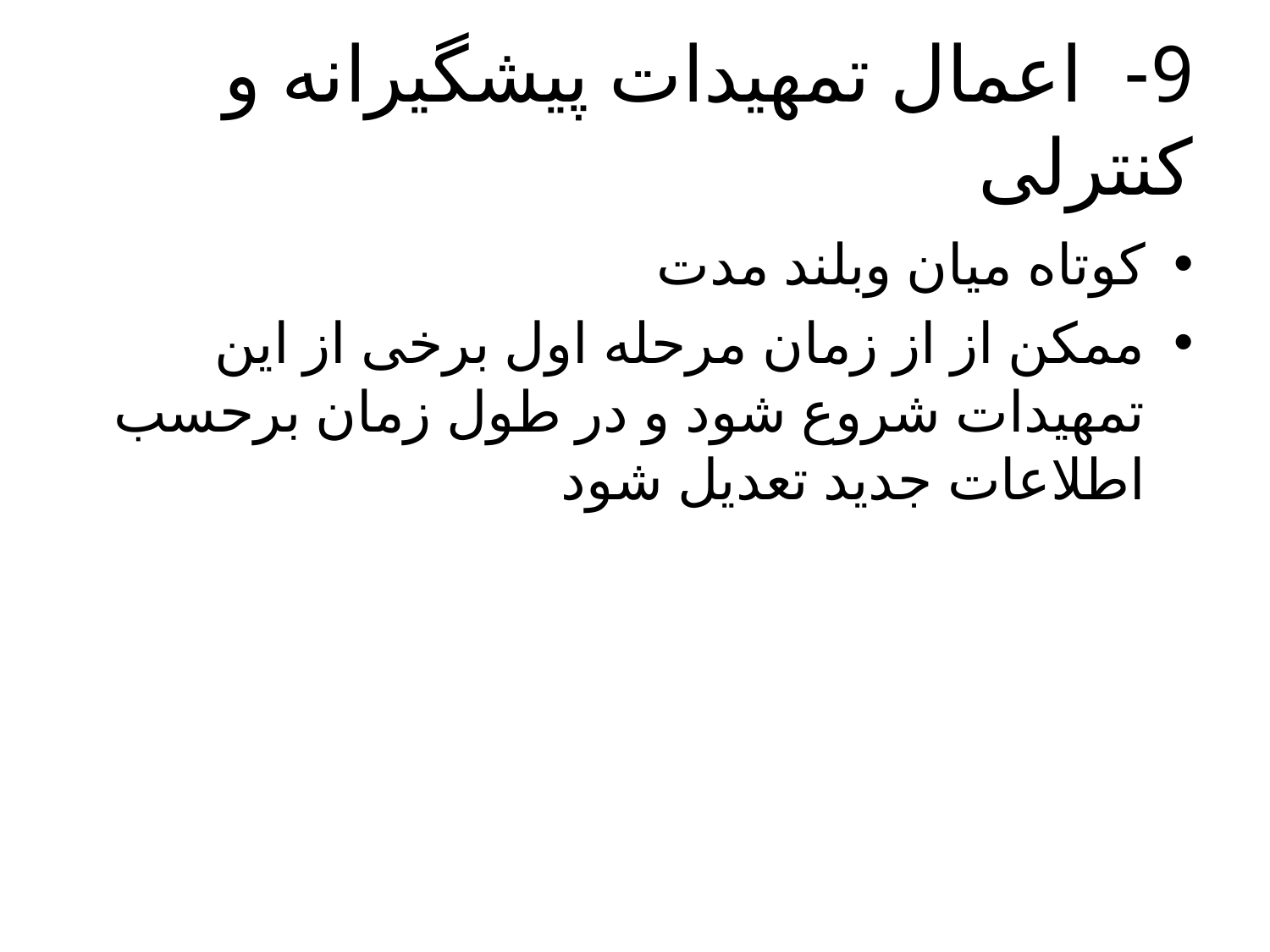

# 9-  اعمال تمهیدات پیشگیرانه و کنترلی
کوتاه میان وبلند مدت
ممکن از از زمان مرحله اول برخی از این تمهیدات شروع شود و در طول زمان برحسب اطلاعات جدید تعدیل شود